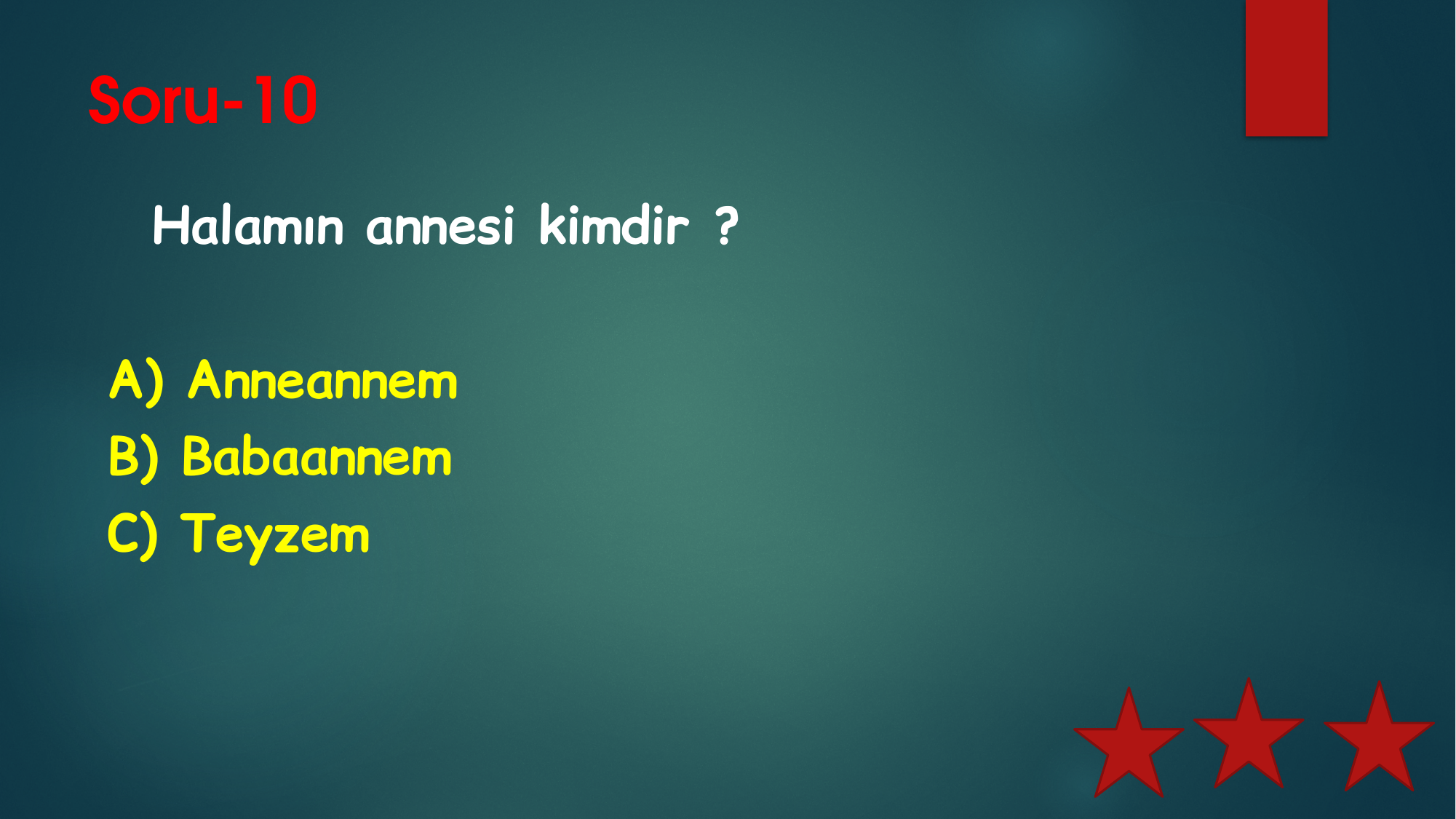

# Soru-10
       Halamın annesi kimdir ?

     A) Anneannem
     B) Babaannem
     C) Teyzem